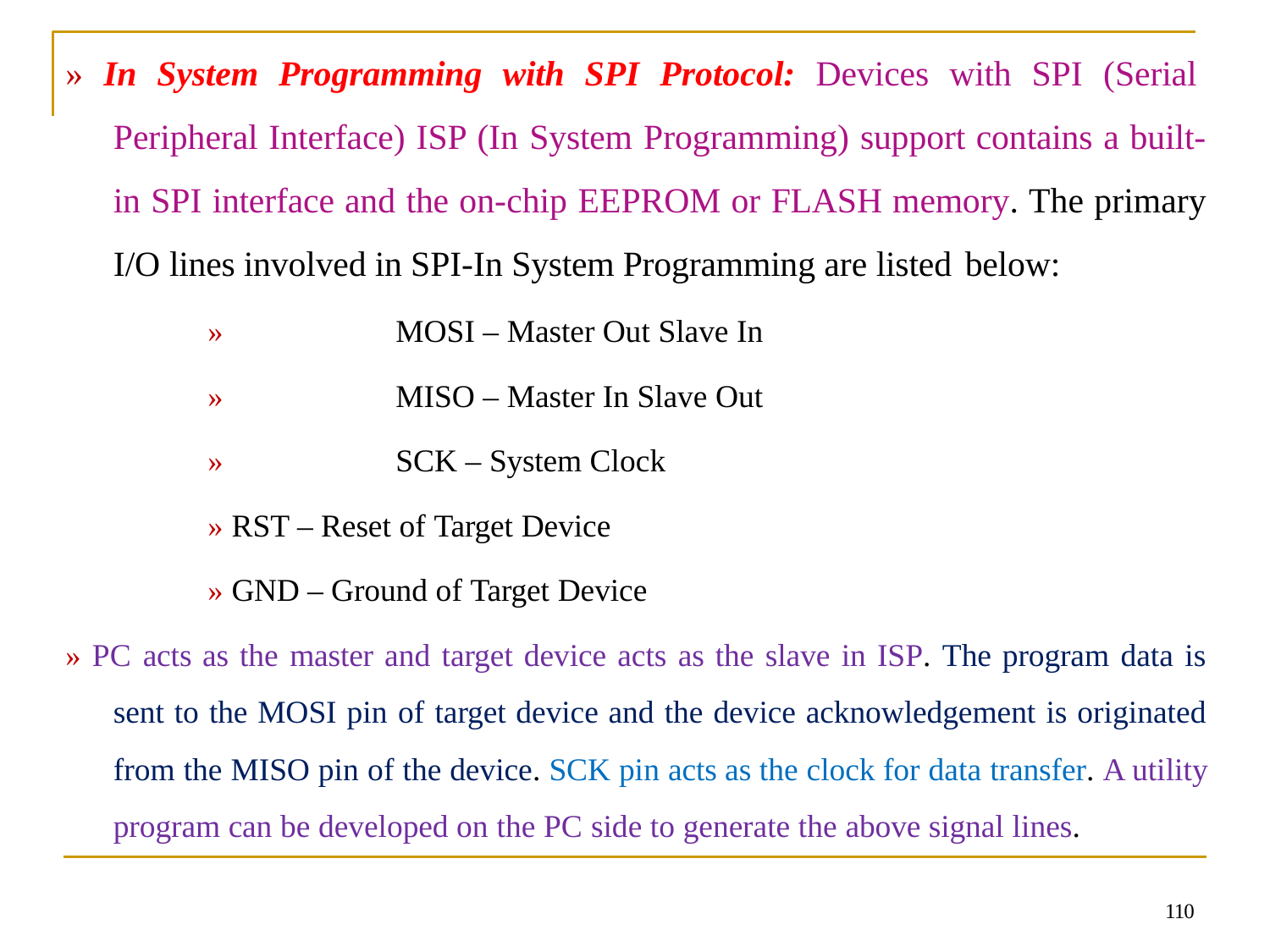

# » In System Programming with SPI Protocol: Devices with SPI (Serial  Peripheral Interface) ISP (In System Programming) support contains a built-  in SPI interface and the on-chip EEPROM or FLASH memory. The primary  I/O lines involved in SPI-In System Programming are listed below:
»	MOSI – Master Out Slave In
»	MISO – Master In Slave Out
»	SCK – System Clock
» RST – Reset of Target Device
» GND – Ground of Target Device
» PC acts as the master and target device acts as the slave in ISP. The program data is  sent to the MOSI pin of target device and the device acknowledgement is originated  from the MISO pin of the device. SCK pin acts as the clock for data transfer. A utility  program can be developed on the PC side to generate the above signal lines.

110